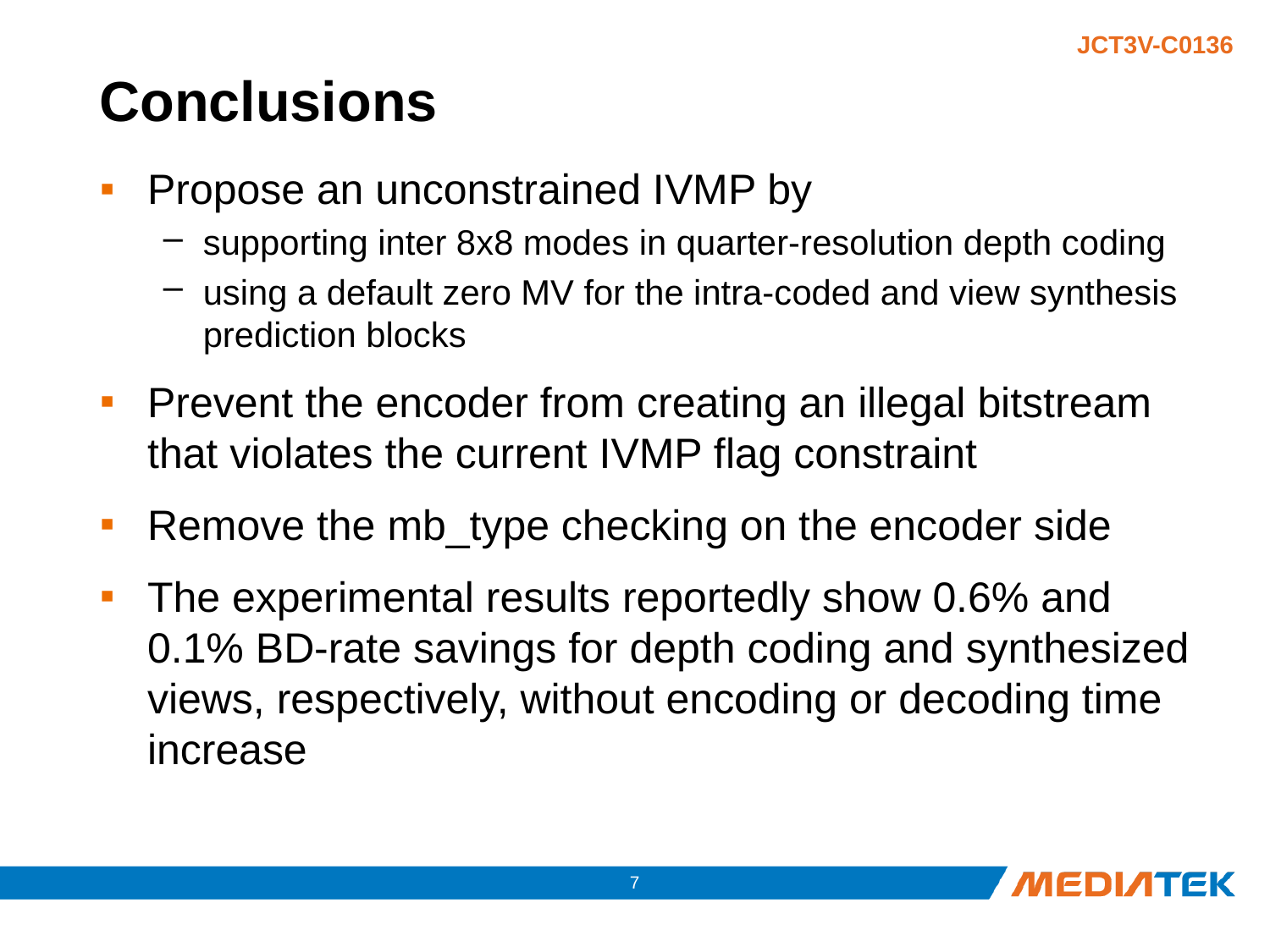

# Conclusions
Propose an unconstrained IVMP by
supporting inter 8x8 modes in quarter-resolution depth coding
using a default zero MV for the intra-coded and view synthesis prediction blocks
Prevent the encoder from creating an illegal bitstream that violates the current IVMP flag constraint
Remove the mb_type checking on the encoder side
The experimental results reportedly show 0.6% and 0.1% BD-rate savings for depth coding and synthesized views, respectively, without encoding or decoding time increase
7